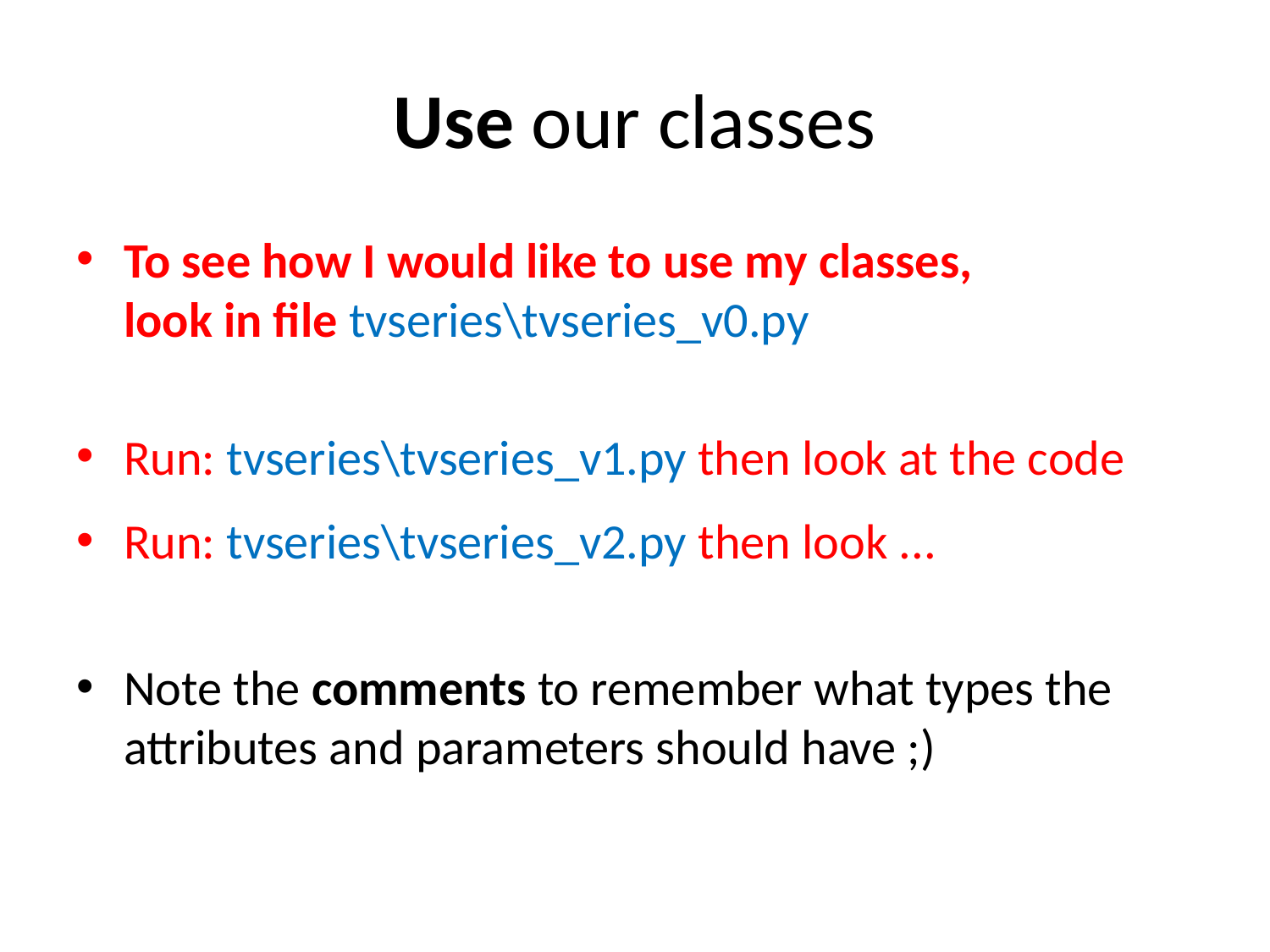

# Use our classes
To see how I would like to use my classes,
look in file tvseries\tvseries_v0.py

Run: tvseries\tvseries_v1.py then look at the code
Run: tvseries\tvseries_v2.py then look ...

Note the comments to remember what types the attributes and parameters should have ;)